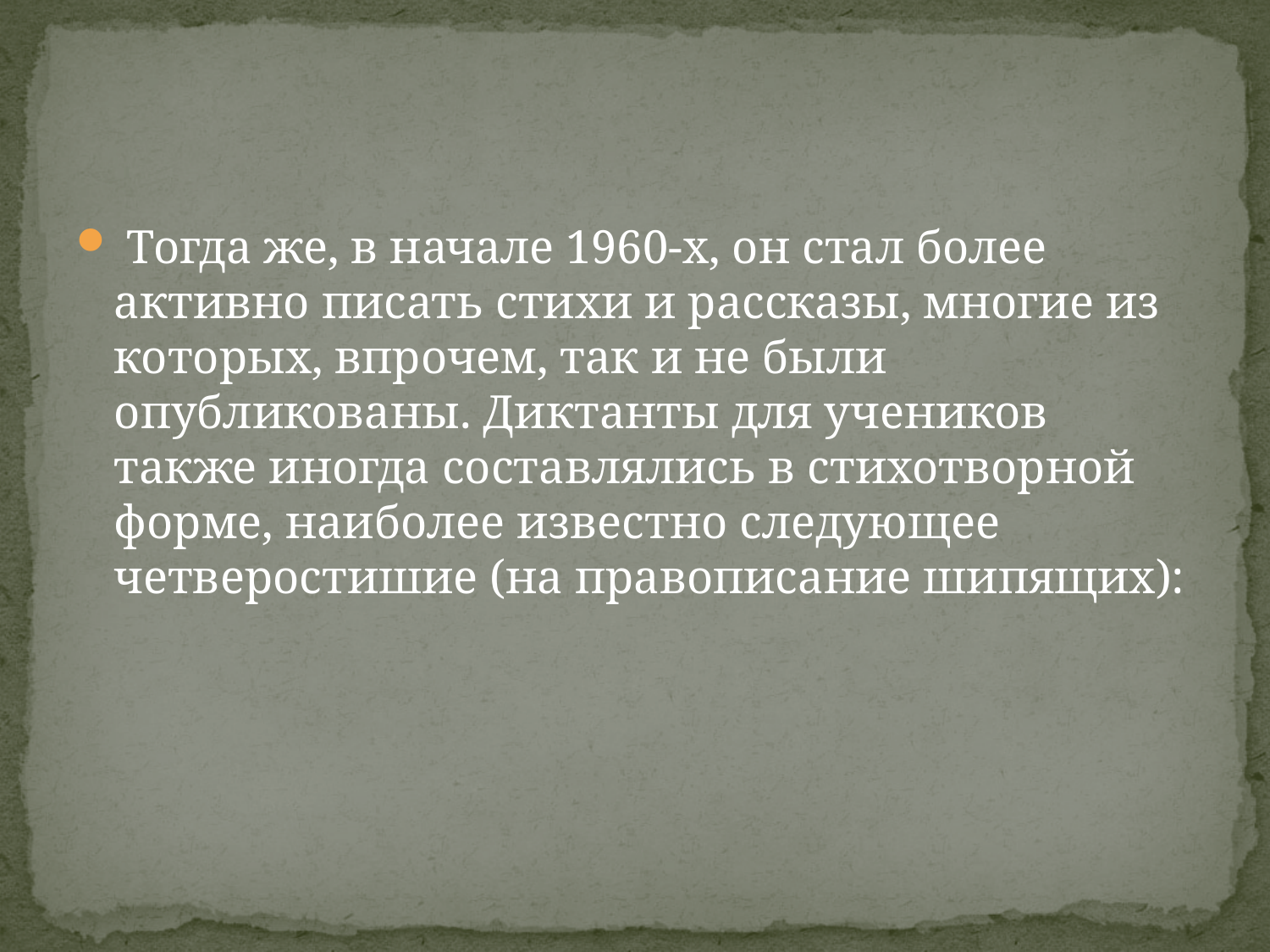

#
 Тогда же, в начале 1960-х, он стал более активно писать стихи и рассказы, многие из которых, впрочем, так и не были опубликованы. Диктанты для учеников также иногда составлялись в стихотворной форме, наиболее известно следующее четверостишие (на правописание шипящих):